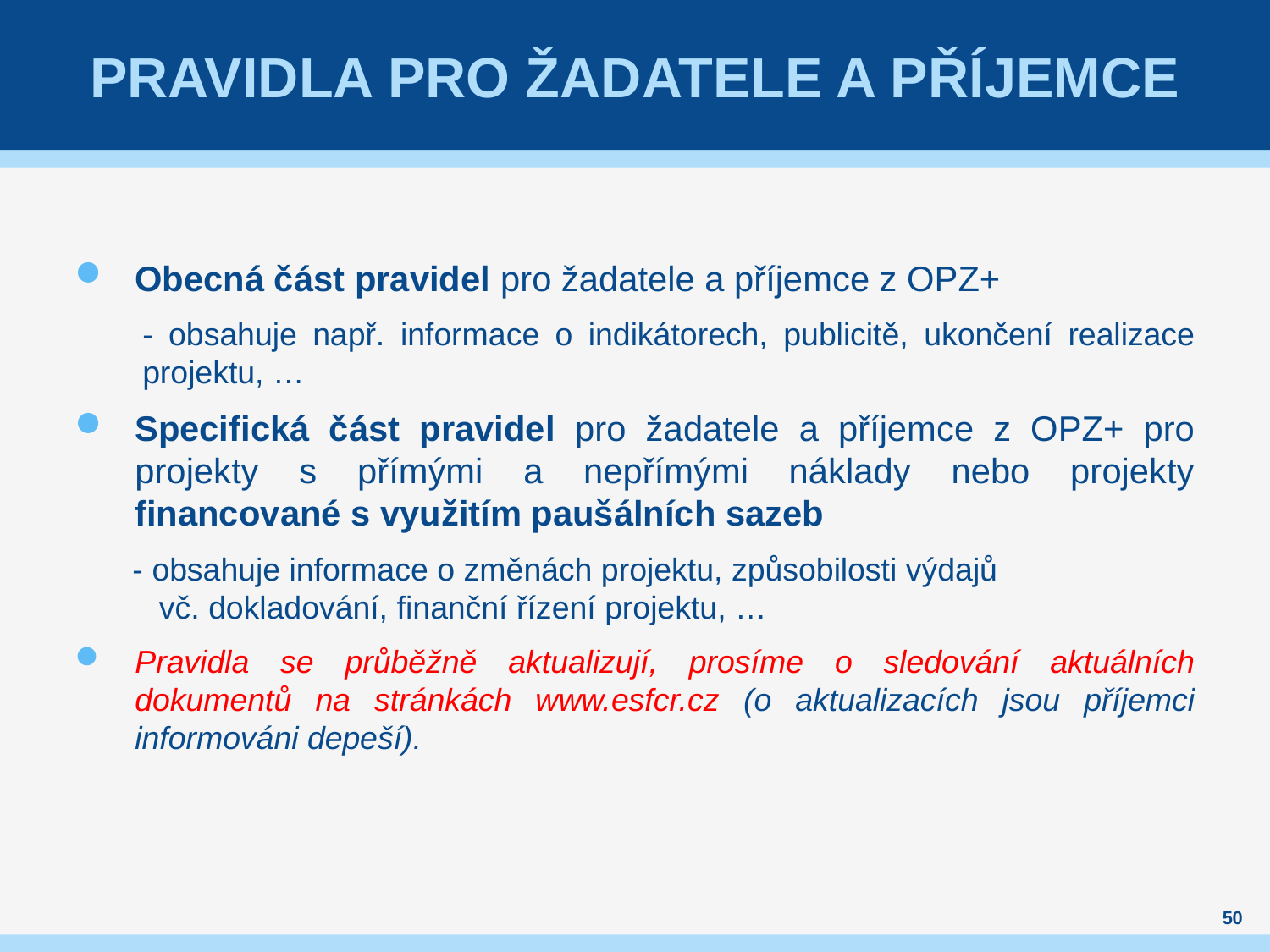

# Pravidla pro žadatele a příjemce
Obecná část pravidel pro žadatele a příjemce z OPZ+
- obsahuje např. informace o indikátorech, publicitě, ukončení realizace projektu, …
Specifická část pravidel pro žadatele a příjemce z OPZ+ pro projekty s přímými a nepřímými náklady nebo projekty financované s využitím paušálních sazeb
- obsahuje informace o změnách projektu, způsobilosti výdajů                          vč. dokladování, finanční řízení projektu, …
Pravidla se průběžně aktualizují, prosíme o sledování aktuálních dokumentů na stránkách www.esfcr.cz (o aktualizacích jsou příjemci informováni depeší).

50